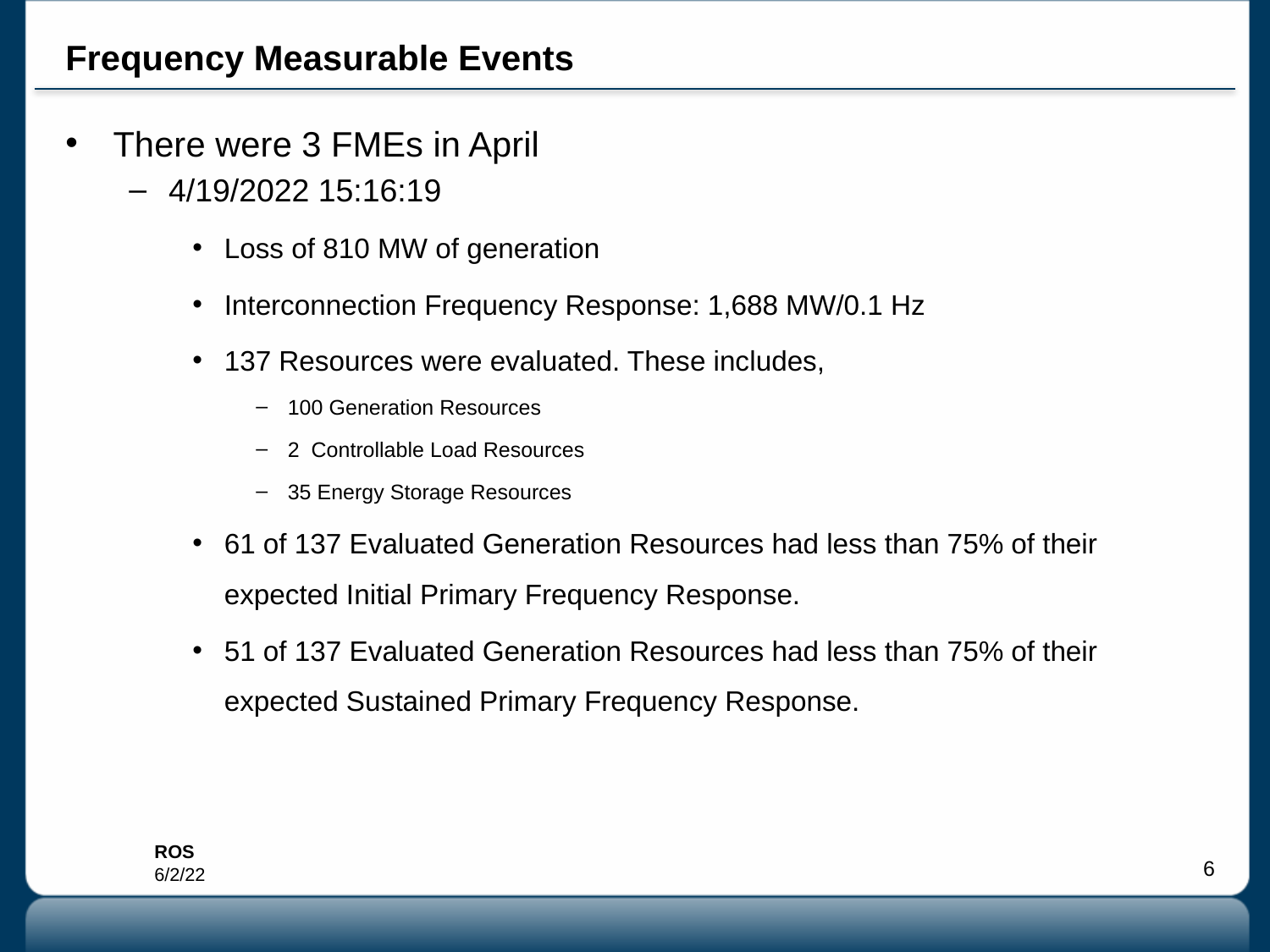

# Frequency Measurable Events
There were 3 FMEs in April
4/19/2022 15:16:19
Loss of 810 MW of generation
Interconnection Frequency Response: 1,688 MW/0.1 Hz
137 Resources were evaluated. These includes,
100 Generation Resources
2  Controllable Load Resources
35 Energy Storage Resources
61 of 137 Evaluated Generation Resources had less than 75% of their expected Initial Primary Frequency Response.
51 of 137 Evaluated Generation Resources had less than 75% of their expected Sustained Primary Frequency Response.